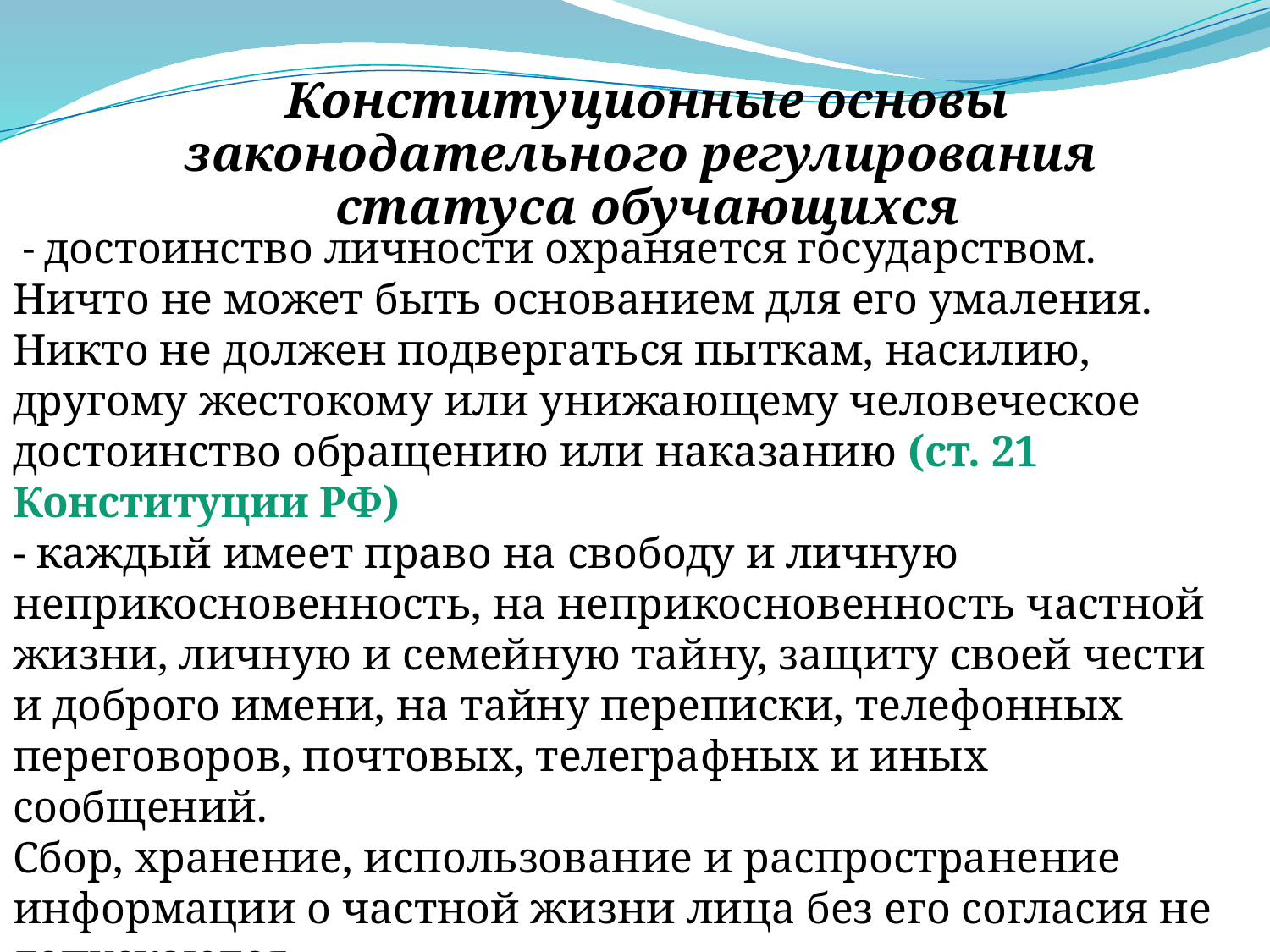

Конституционные основы законодательного регулирования
статуса обучающихся
 - достоинство личности охраняется государством. Ничто не может быть основанием для его умаления. Никто не должен подвергаться пыткам, насилию, другому жестокому или унижающему человеческое достоинство обращению или наказанию (ст. 21 Конституции РФ)
- каждый имеет право на свободу и личную неприкосновенность, на неприкосновенность частной жизни, личную и семейную тайну, защиту своей чести и доброго имени, на тайну переписки, телефонных переговоров, почтовых, телеграфных и иных сообщений.
Сбор, хранение, использование и распространение информации о частной жизни лица без его согласия не допускаются